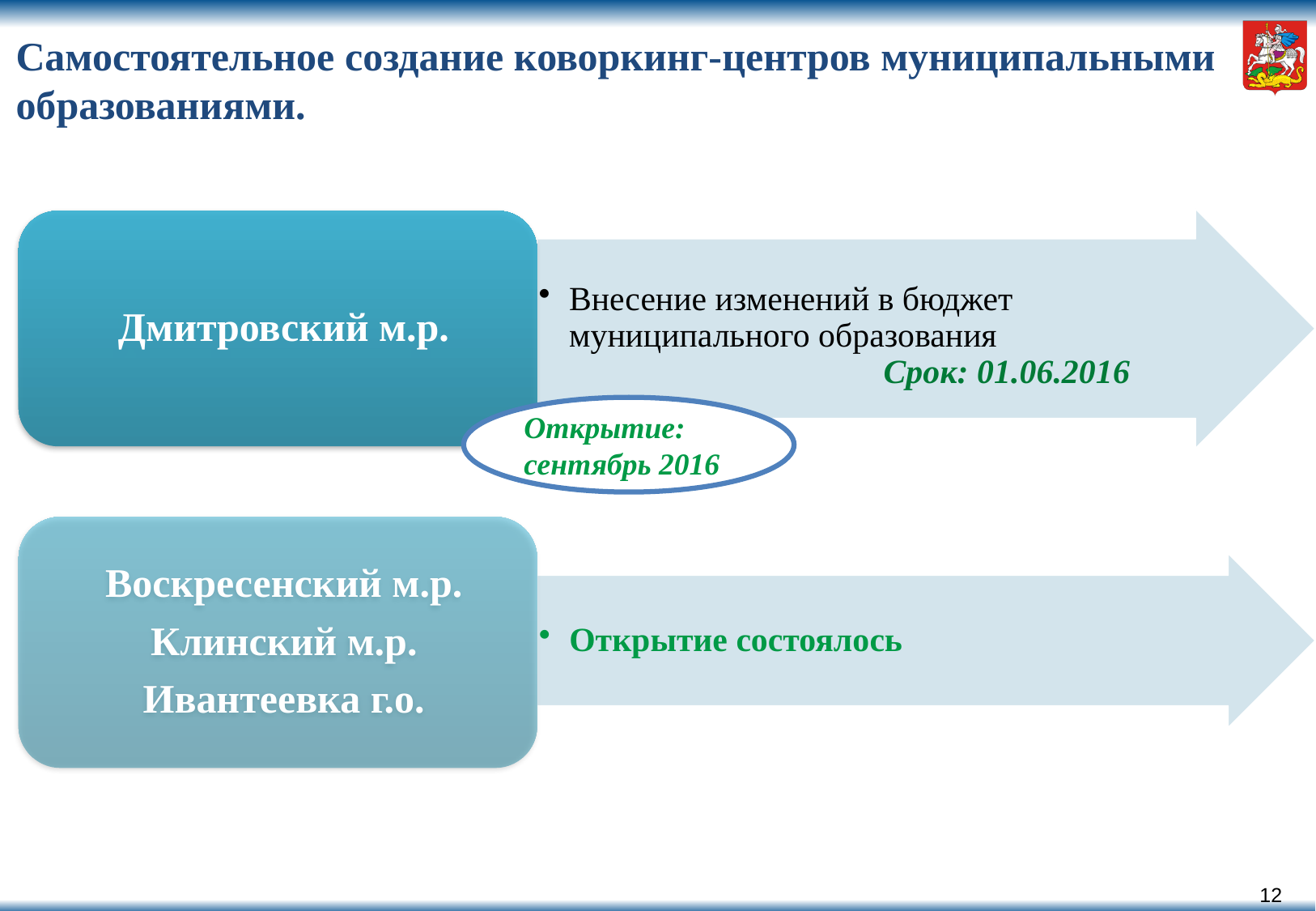

# Самостоятельное создание коворкинг-центров муниципальными образованиями.

Внесение изменений в бюджет муниципального образования                                                                Срок: 01.06.2016
Дмитровский м.р.

Открытие состоялось
Воскресенский м.р.
Клинский м.р.
Ивантеевка г.о.
Открытие:
сентябрь 2016
12